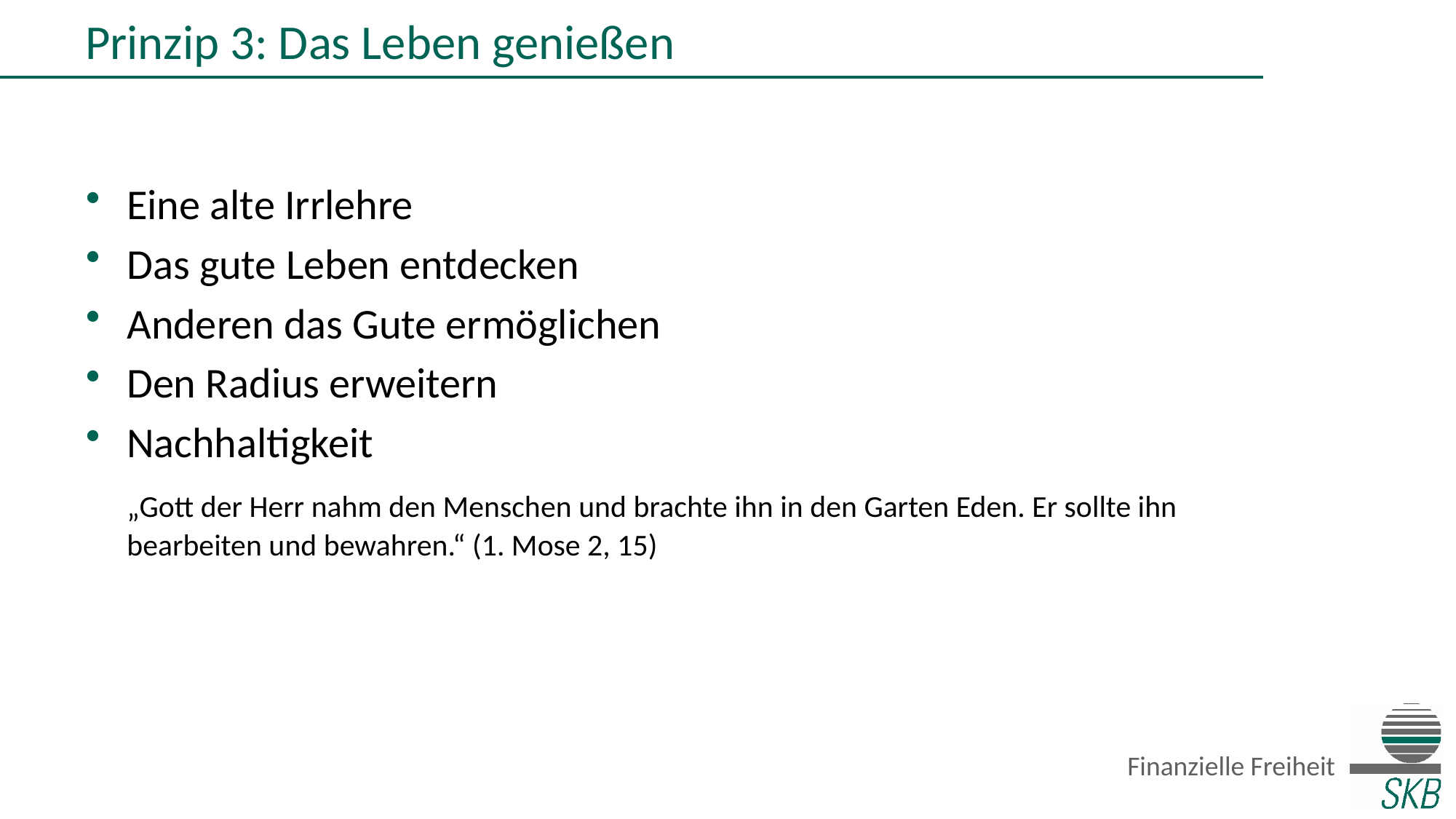

Prinzip 3: Das Leben genießen
Eine alte Irrlehre
Das gute Leben entdecken
Anderen das Gute ermöglichen
Den Radius erweitern
Nachhaltigkeit
	„Gott der Herr nahm den Menschen und brachte ihn in den Garten Eden. Er sollte ihn bearbeiten und bewahren.“ (1. Mose 2, 15)